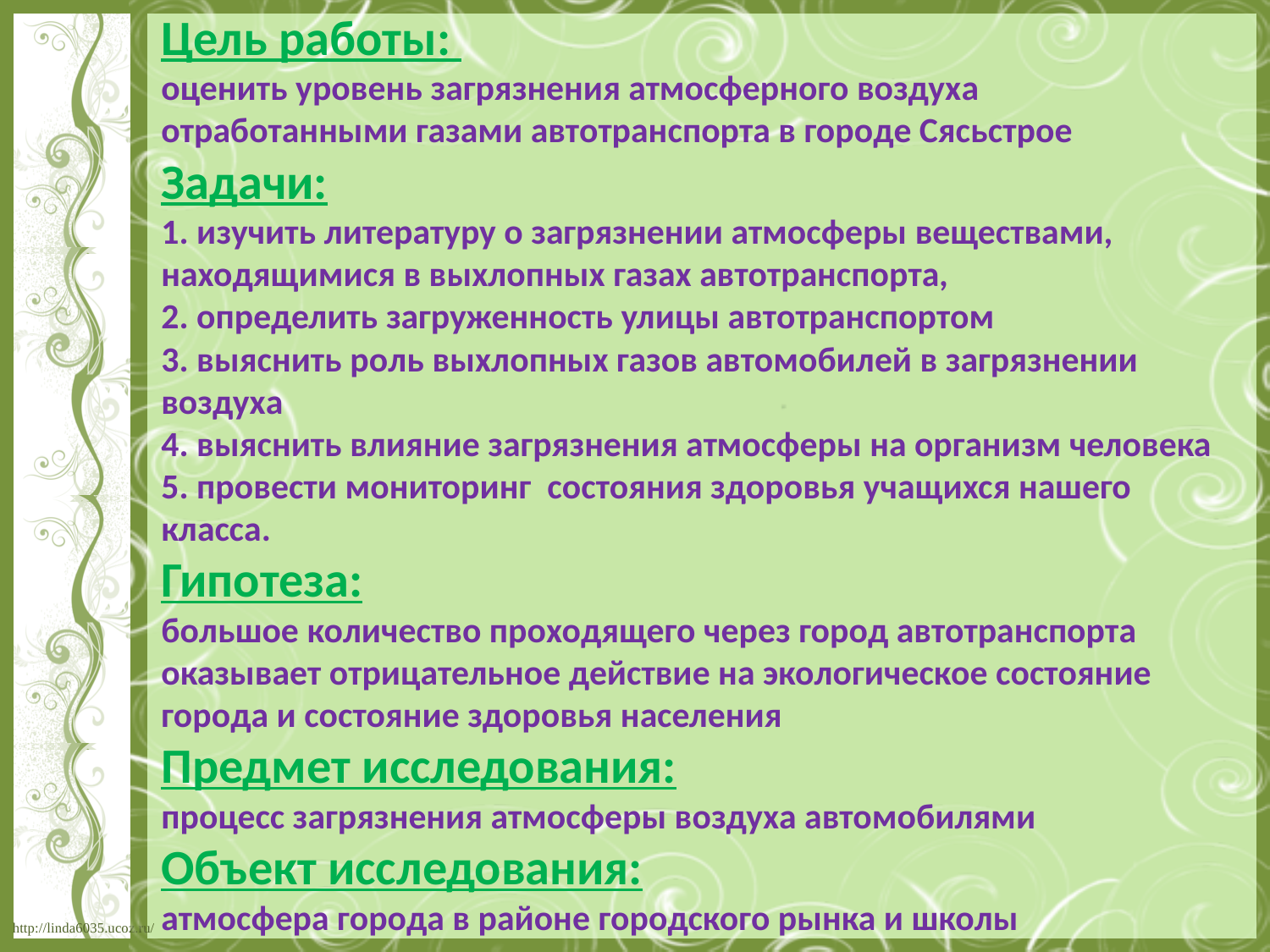

Цель работы:
оценить уровень загрязнения атмосферного воздуха отработанными газами автотранспорта в городе Сясьстрое
Задачи:
1. изучить литературу о загрязнении атмосферы веществами, находящимися в выхлопных газах автотранспорта,
2. определить загруженность улицы автотранспортом
3. выяснить роль выхлопных газов автомобилей в загрязнении воздуха
4. выяснить влияние загрязнения атмосферы на организм человека
5. провести мониторинг  состояния здоровья учащихся нашего класса.
Гипотеза:
большое количество проходящего через город автотранспорта оказывает отрицательное действие на экологическое состояние города и состояние здоровья населения
Предмет исследования:
процесс загрязнения атмосферы воздуха автомобилями
Объект исследования:
атмосфера города в районе городского рынка и школы